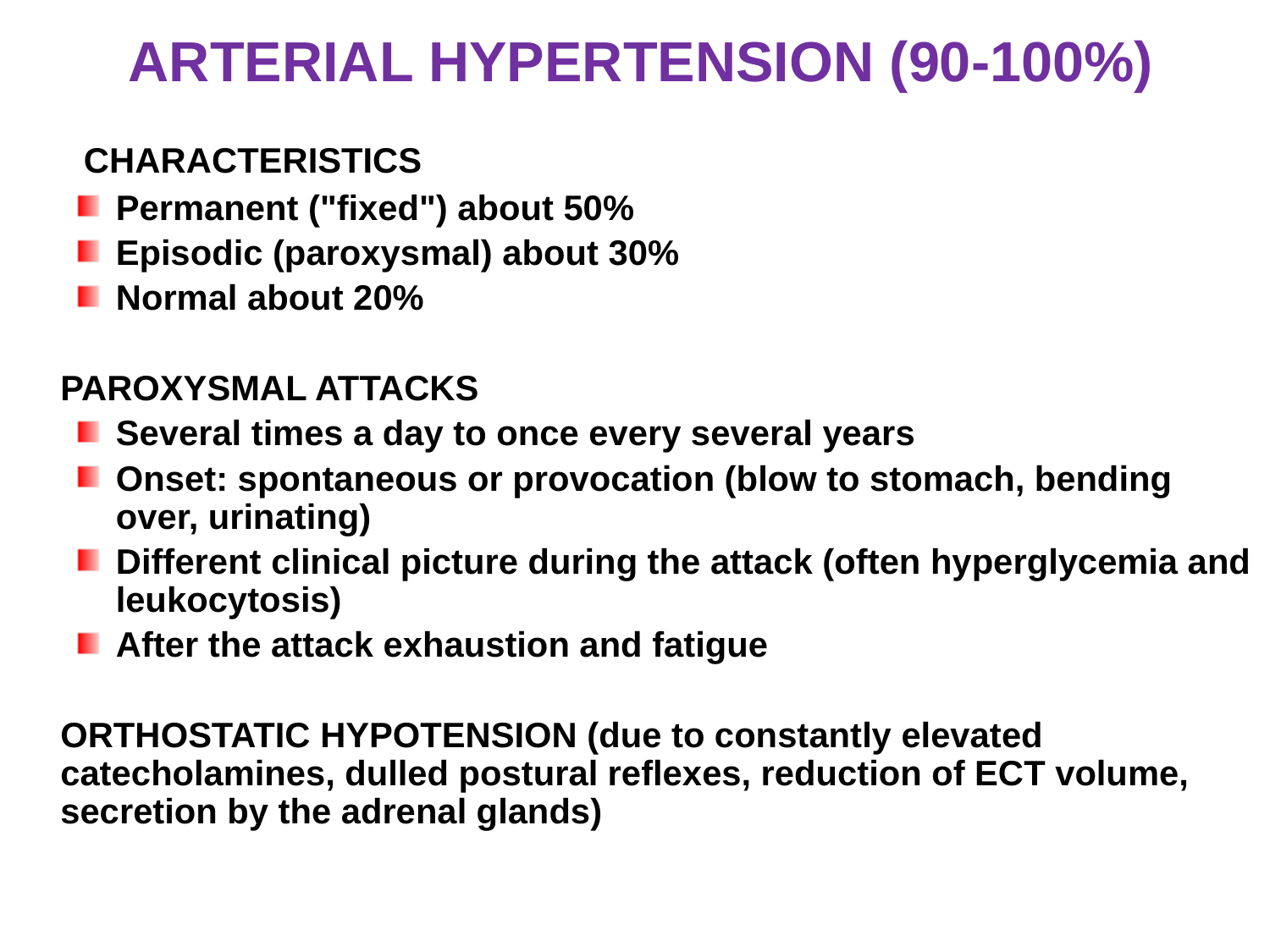

# ARTERIAL HYPERTENSION (90-100%)
      CHARACTERISTICS
Permanent ("fixed") about 50%
Episodic (paroxysmal) about 30%
Normal about 20%

	PAROXYSMAL ATTACKS
Several times a day to once every several years
Onset: spontaneous or provocation (blow to stomach, bending over, urinating)
Different clinical picture during the attack (often hyperglycemia and leukocytosis)
After the attack exhaustion and fatigue

	ORTHOSTATIC HYPOTENSION (due to constantly elevated catecholamines, dulled postural reflexes, reduction of ECT volume, secretion by the adrenal glands)